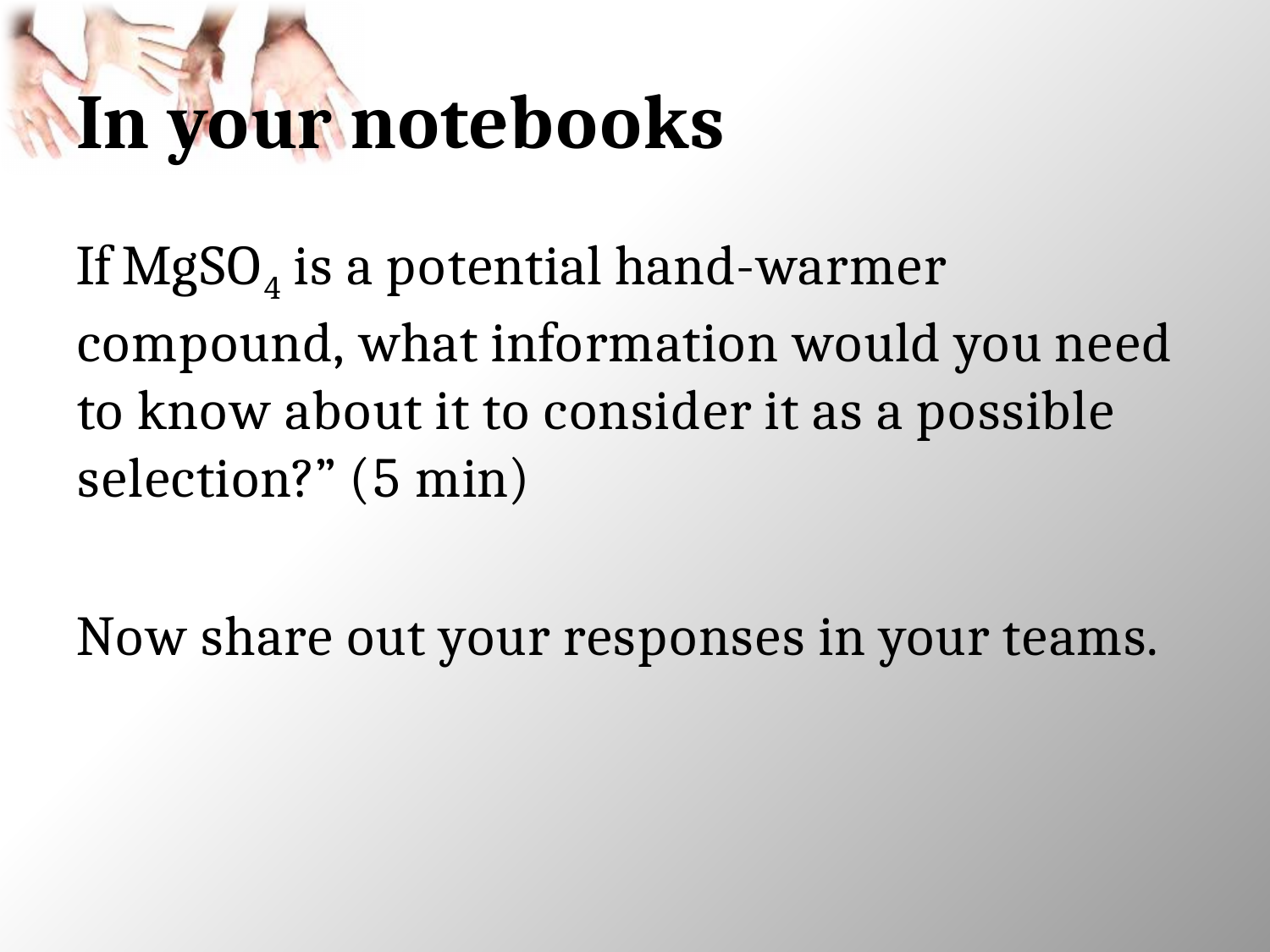

# In your notebooks
If MgSO4 is a potential hand-warmer compound, what information would you need to know about it to consider it as a possible selection?” (5 min)

Now share out your responses in your teams.